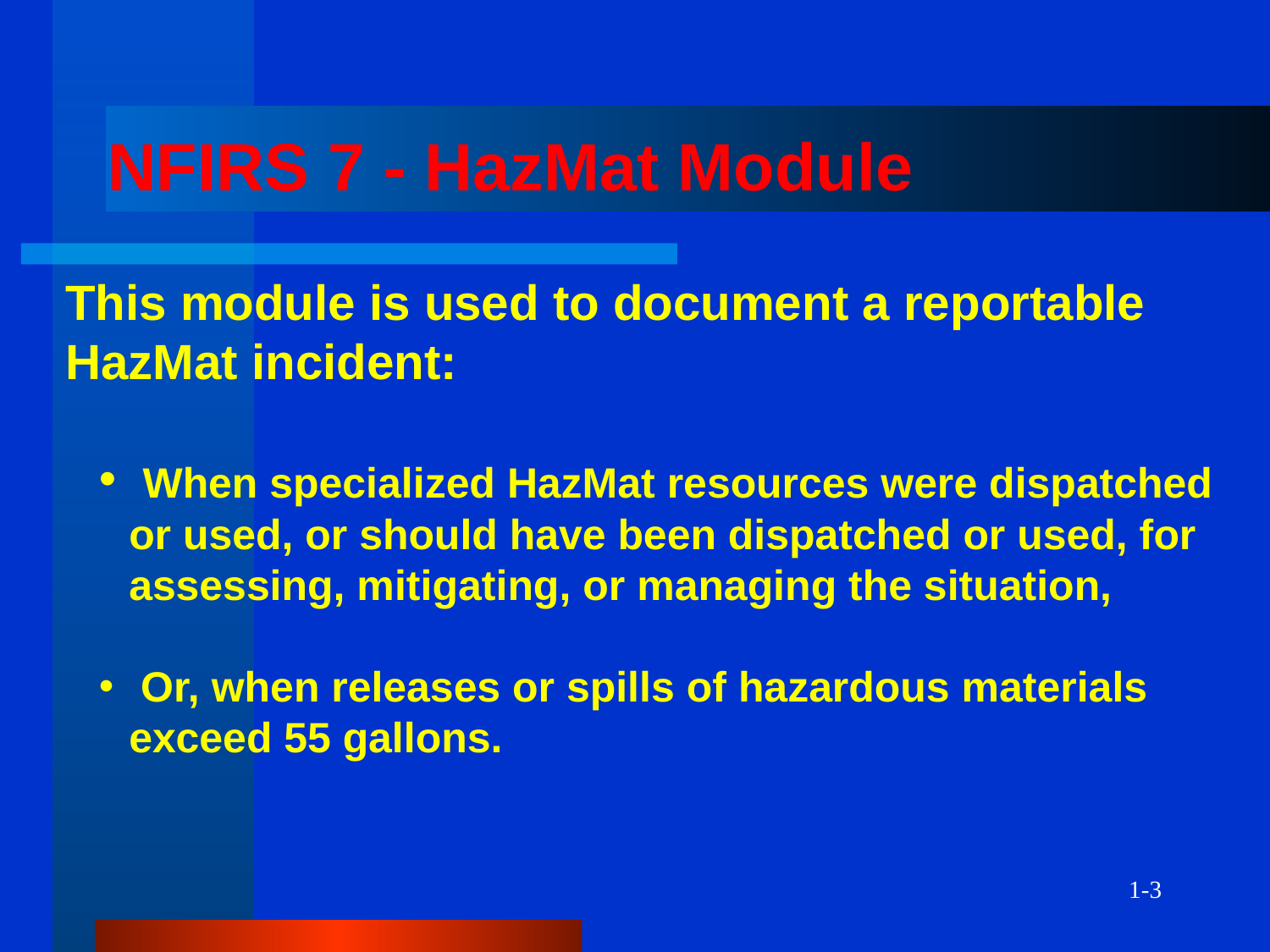

# NFIRS 7 - HazMat Module
This module is used to document a reportable HazMat incident:

 When specialized HazMat resources were dispatched or used, or should have been dispatched or used, for assessing, mitigating, or managing the situation,

 Or, when releases or spills of hazardous materials exceed 55 gallons.

1-3